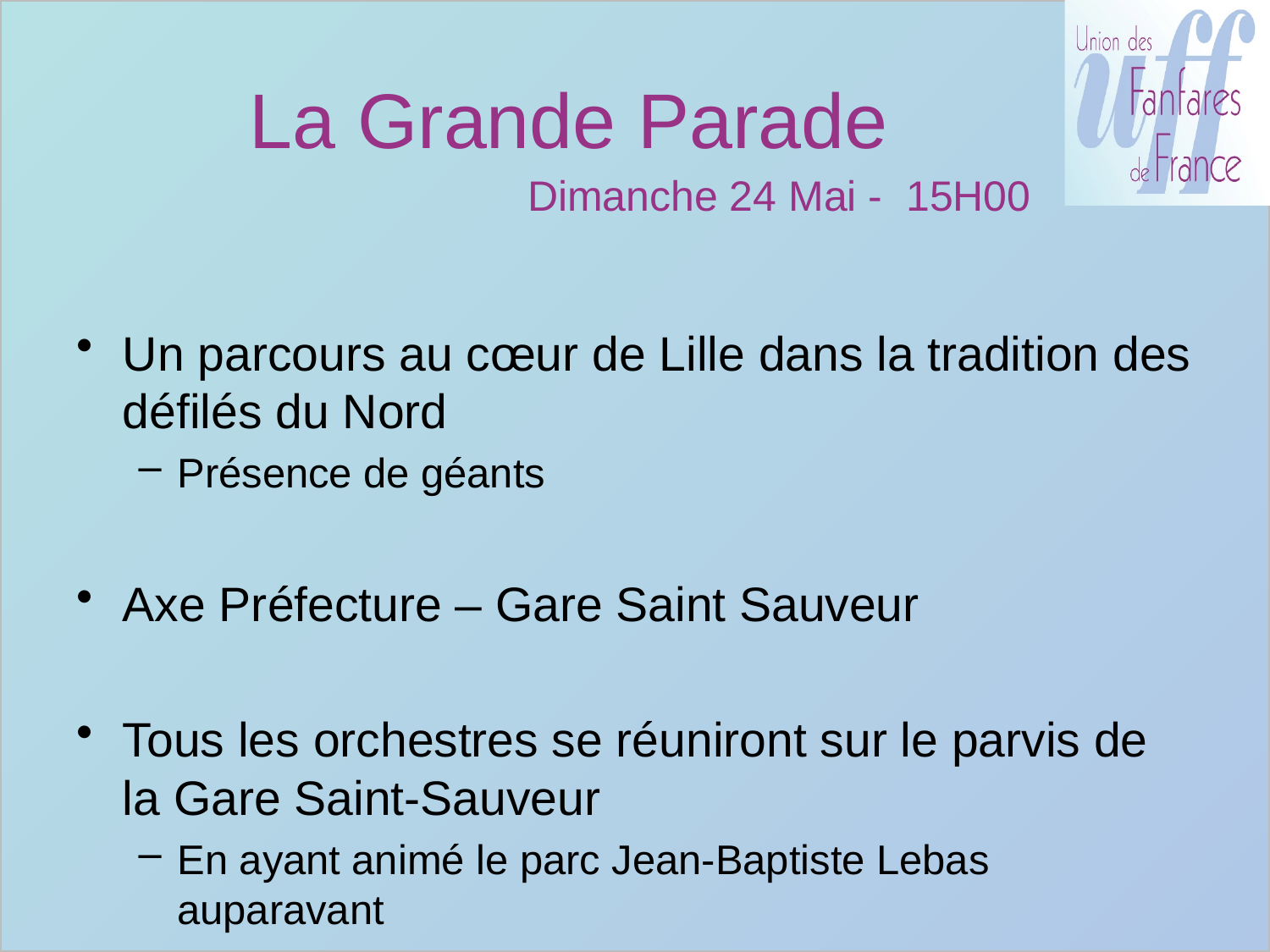

# La Grande Parade
Dimanche 24 Mai -  15H00
Un parcours au cœur de Lille dans la tradition des défilés du Nord
Présence de géants

Axe Préfecture – Gare Saint Sauveur

Tous les orchestres se réuniront sur le parvis de la Gare Saint-Sauveur
En ayant animé le parc Jean-Baptiste Lebas auparavant